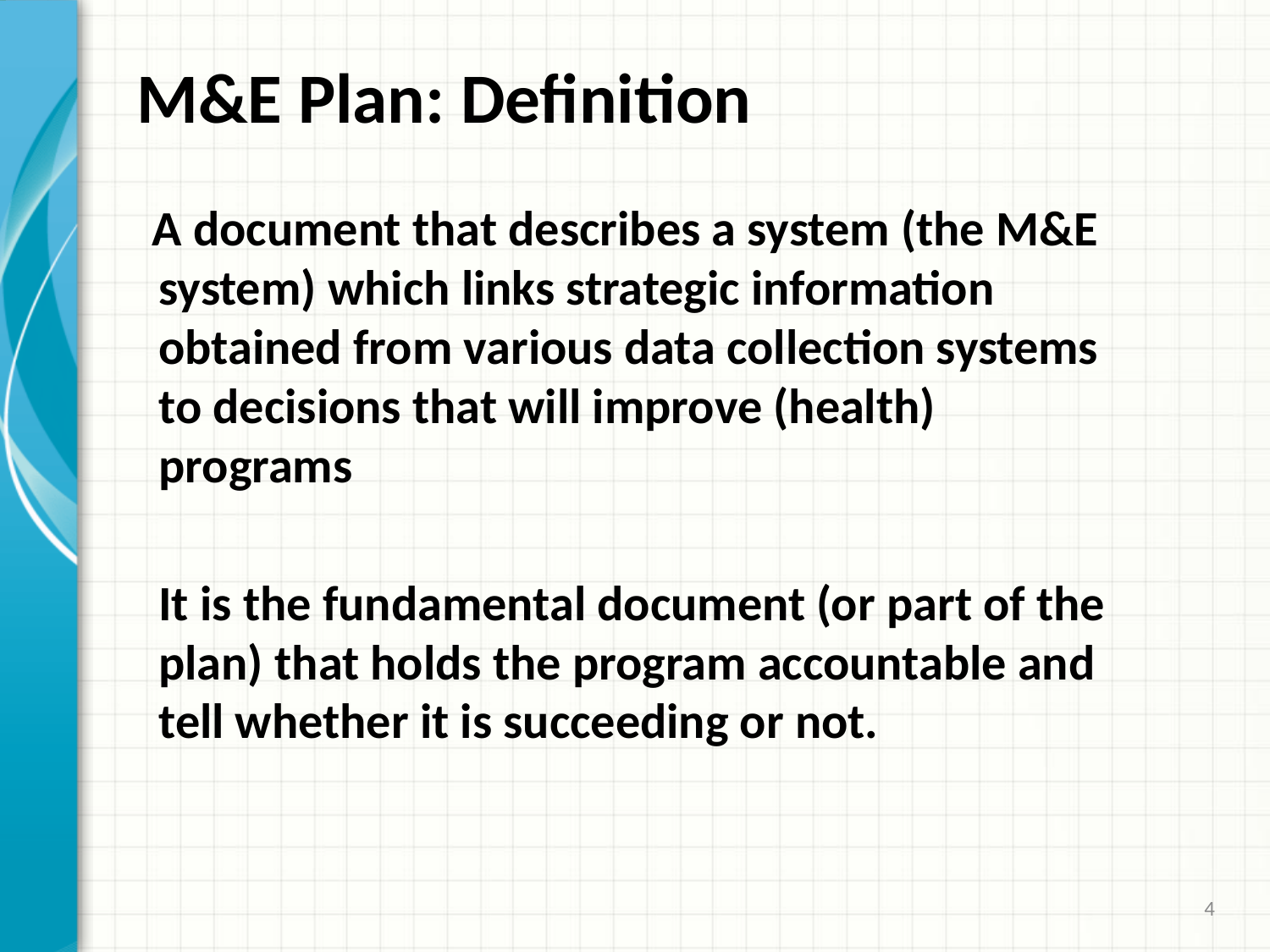

# M&E Plan: Definition
   A document that describes a system (the M&E system) which links strategic information obtained from various data collection systems to decisions that will improve (health) programs

	It is the fundamental document (or part of the plan) that holds the program accountable and tell whether it is succeeding or not.

4